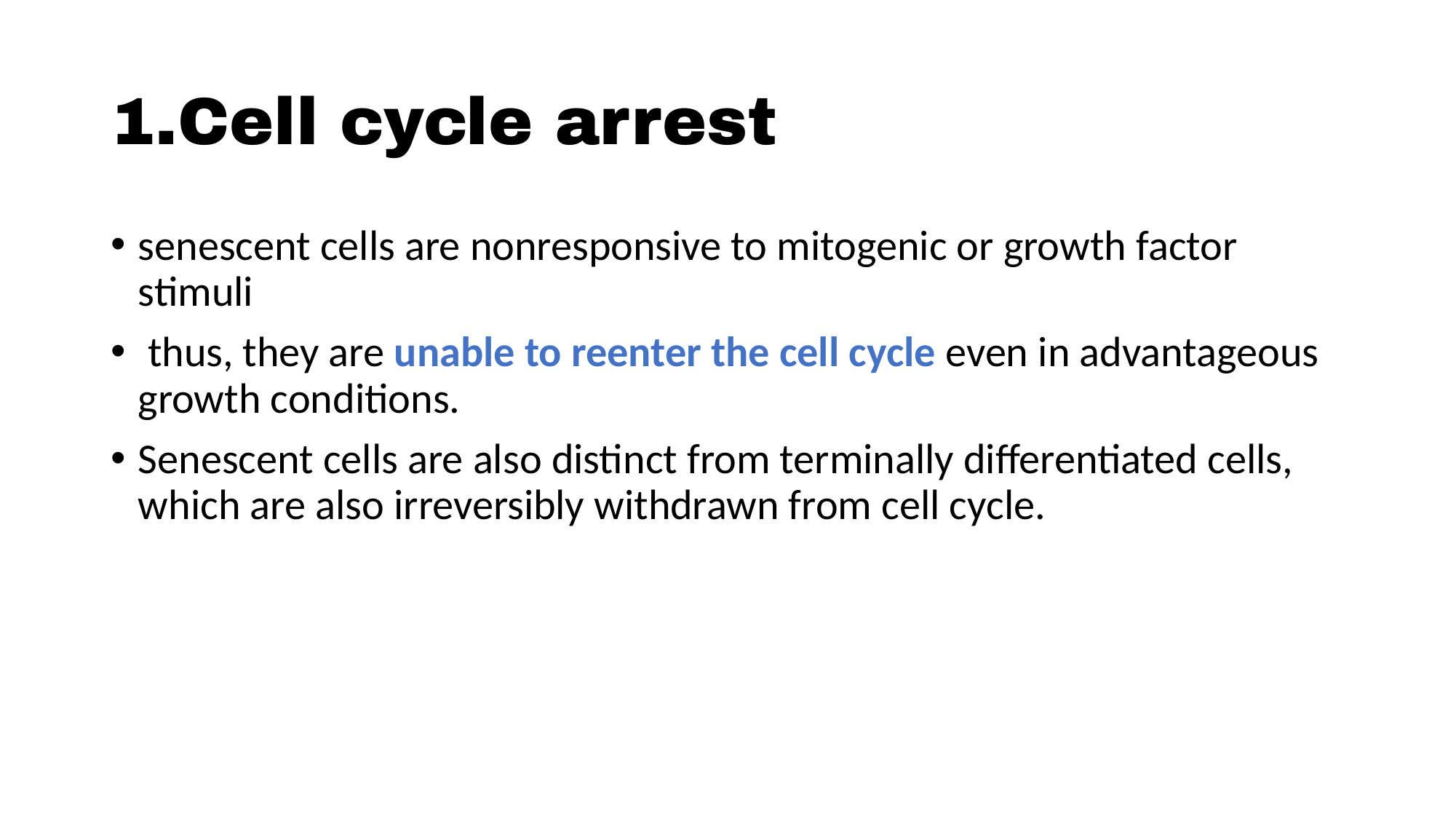

# 1.Cell cycle arrest
senescent cells are nonresponsive to mitogenic or growth factor stimuli
 thus, they are unable to reenter the cell cycle even in advantageous growth conditions.
Senescent cells are also distinct from terminally differentiated cells, which are also irreversibly withdrawn from cell cycle.